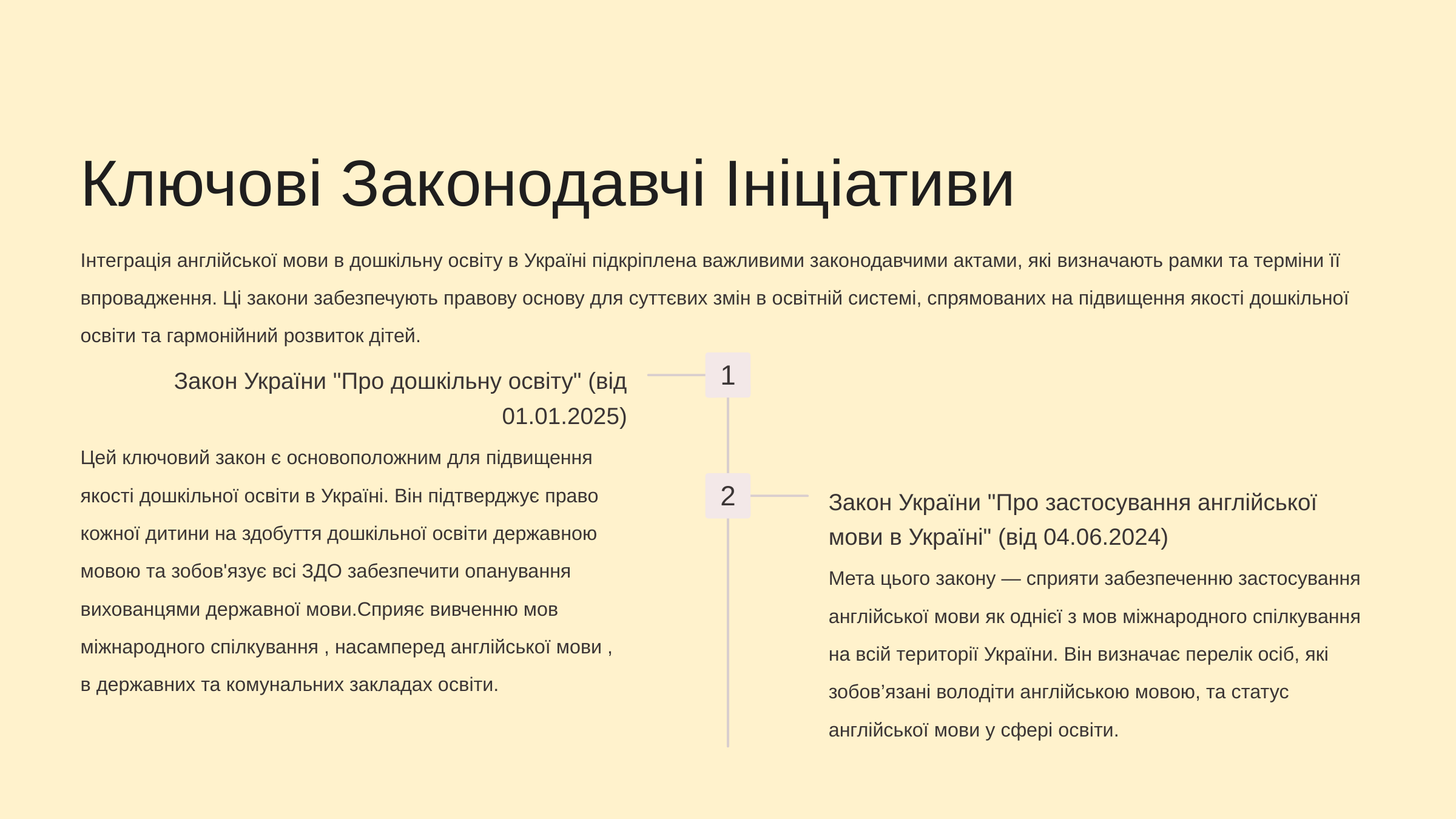

Ключові Законодавчі Ініціативи
Інтеграція англійської мови в дошкільну освіту в Україні підкріплена важливими законодавчими актами, які визначають рамки та терміни її впровадження. Ці закони забезпечують правову основу для суттєвих змін в освітній системі, спрямованих на підвищення якості дошкільної освіти та гармонійний розвиток дітей.

1
Закон України "Про дошкільну освіту" (від 01.01.2025)

Цей ключовий закон є основоположним для підвищення якості дошкільної освіти в Україні. Він підтверджує право кожної дитини на здобуття дошкільної освіти державною мовою та зобов'язує всі ЗДО забезпечити опанування вихованцями державної мови.Сприяє вивченню мов міжнародного спілкування , насамперед англійської мови , в державних та комунальних закладах освіти.

2
Закон України "Про застосування англійської мови в Україні" (від 04.06.2024)

Мета цього закону — сприяти забезпеченню застосування англійської мови як однієї з мов міжнародного спілкування на всій території України. Він визначає перелік осіб, які зобов’язані володіти англійською мовою, та статус англійської мови у сфері освіти.